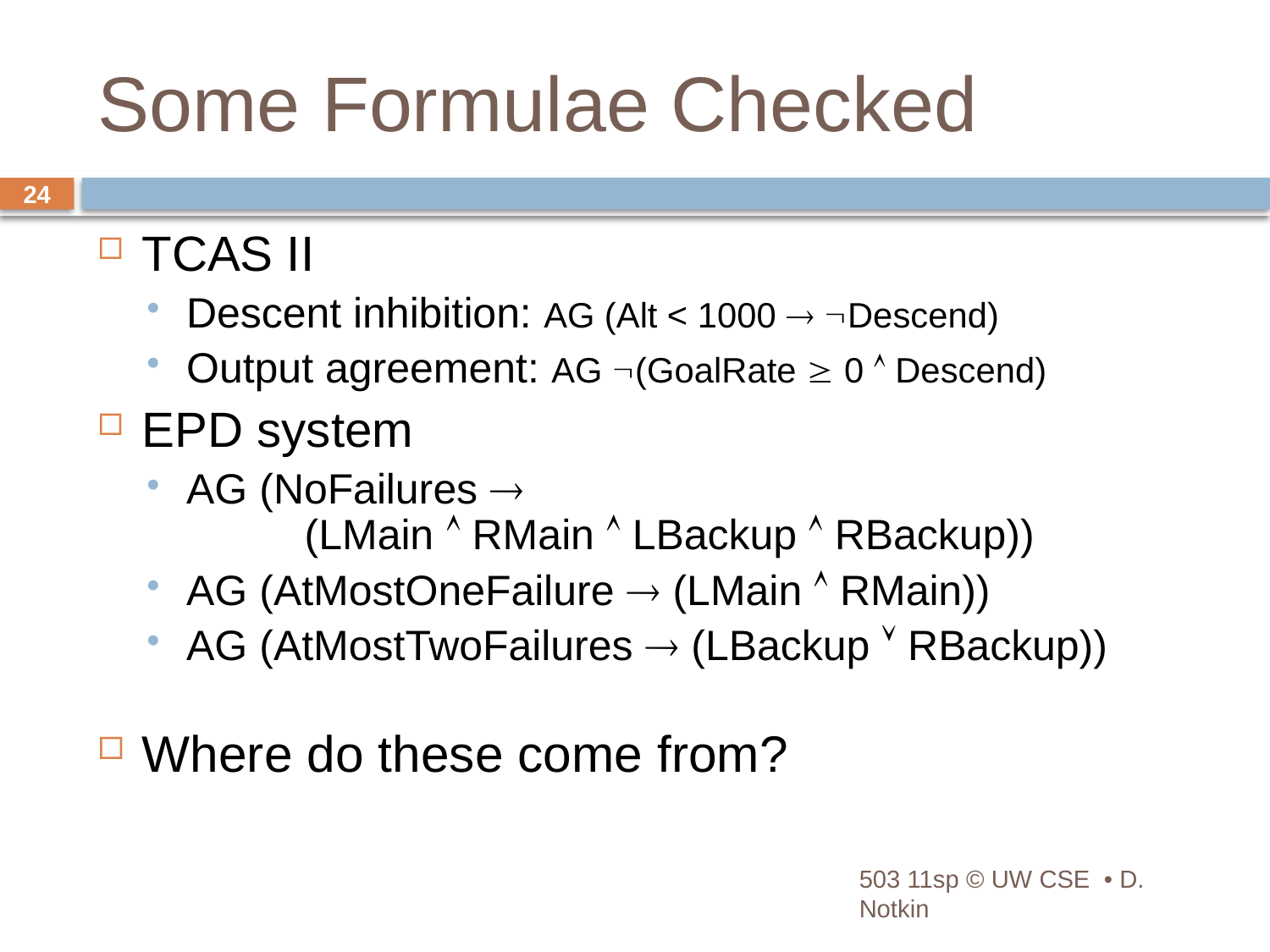

# Some Formulae Checked
24
TCAS II
Descent inhibition: AG (Alt < 1000 → ¬Descend)
Output agreement: AG ¬(GoalRate ≥ 0 ∧ Descend)
EPD system
AG (NoFailures →
          (LMain ∧ RMain ∧ LBackup ∧ RBackup))
AG (AtMostOneFailure → (LMain ∧ RMain))
AG (AtMostTwoFailures → (LBackup ∨ RBackup))
Where do these come from?

503 11sp © UW CSE  • D. Notkin